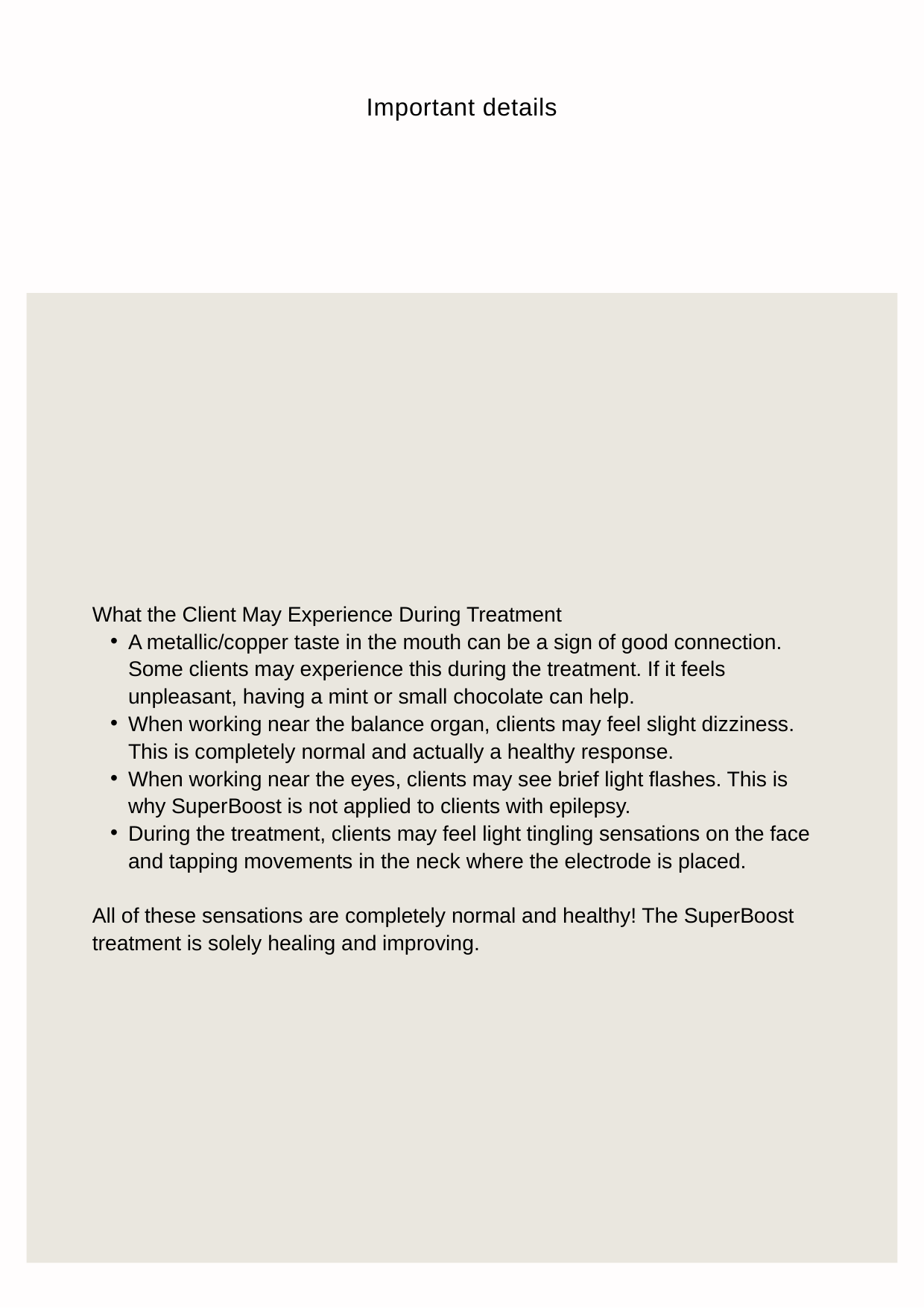

Important details

What the Client May Experience During Treatment
A metallic/copper taste in the mouth can be a sign of good connection. Some clients may experience this during the treatment. If it feels unpleasant, having a mint or small chocolate can help.
When working near the balance organ, clients may feel slight dizziness. This is completely normal and actually a healthy response.
When working near the eyes, clients may see brief light flashes. This is why SuperBoost is not applied to clients with epilepsy.
During the treatment, clients may feel light tingling sensations on the face and tapping movements in the neck where the electrode is placed.

All of these sensations are completely normal and healthy! The SuperBoost treatment is solely healing and improving.